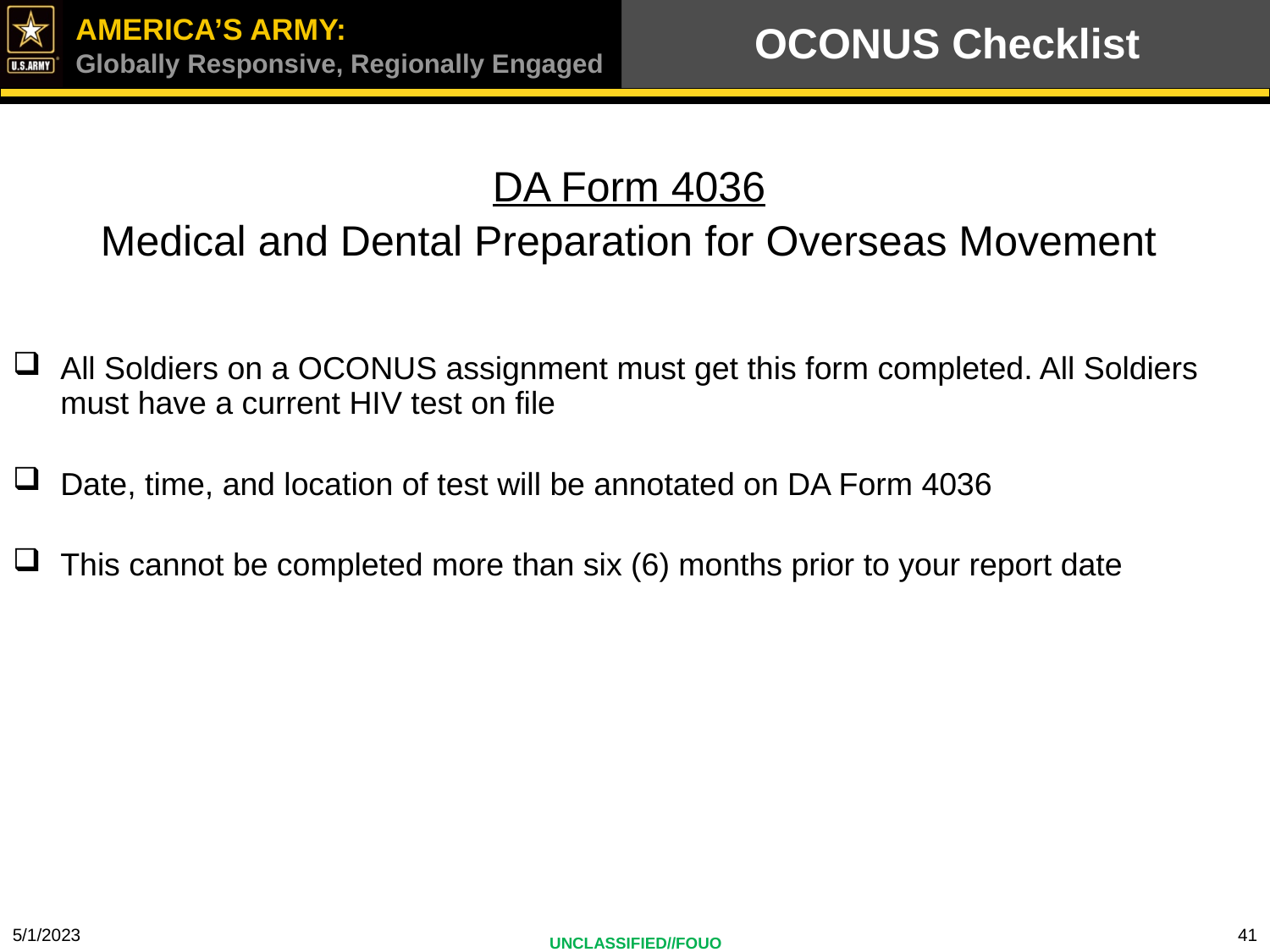

# OCONUS Checklist

DA Form 4036
Medical and Dental Preparation for Overseas Movement

All Soldiers on a OCONUS assignment must get this form completed. All Soldiers must have a current HIV test on file

Date, time, and location of test will be annotated on DA Form 4036

This cannot be completed more than six (6) months prior to your report date

5/1/2023
41